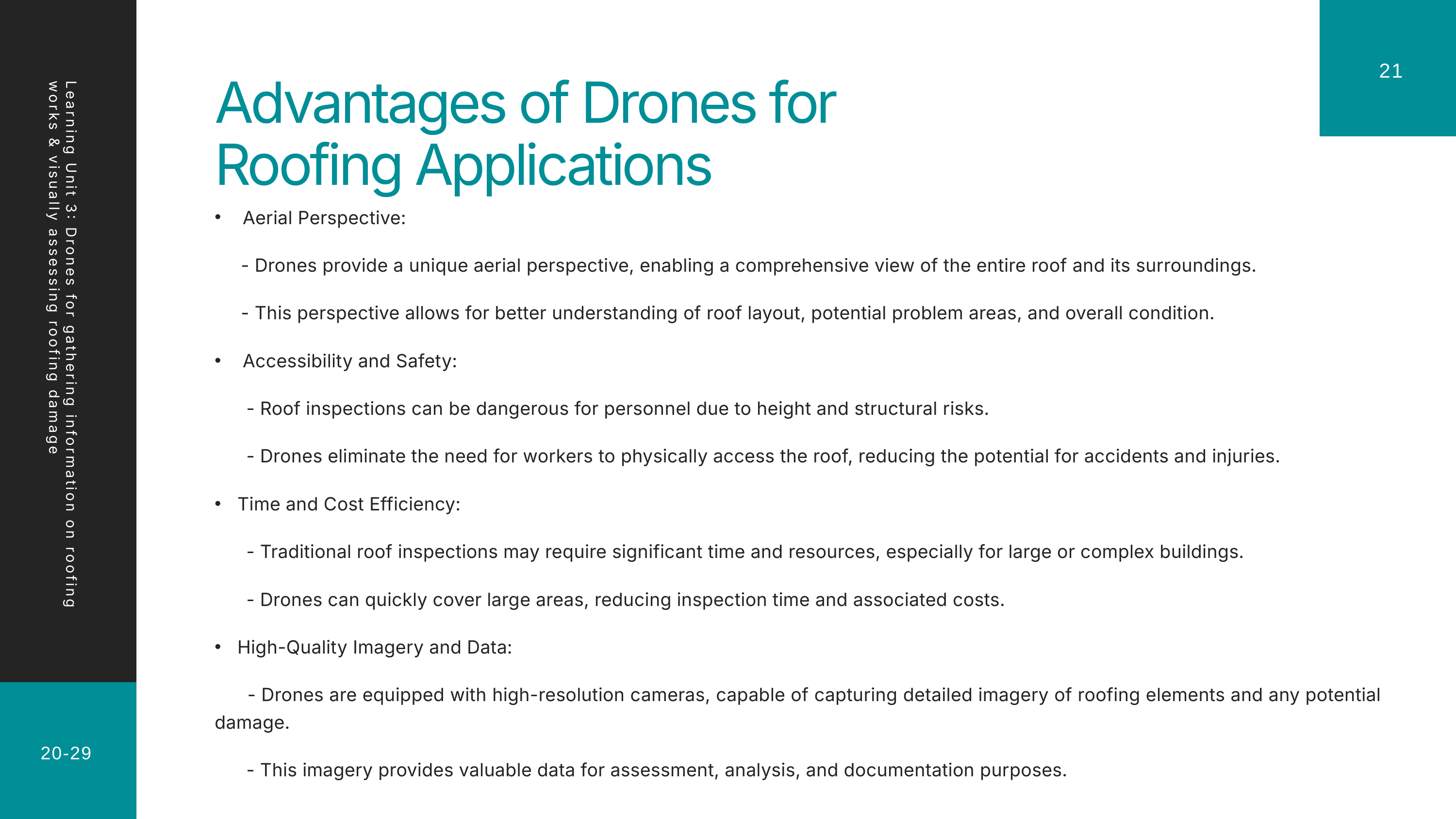

21
Advantages of Drones for Roofing Applications
 Aerial Perspective:
     - Drones provide a unique aerial perspective, enabling a comprehensive view of the entire roof and its surroundings.
     - This perspective allows for better understanding of roof layout, potential problem areas, and overall condition.
 Accessibility and Safety:
      - Roof inspections can be dangerous for personnel due to height and structural risks.
      - Drones eliminate the need for workers to physically access the roof, reducing the potential for accidents and injuries.
Time and Cost Efficiency:
      - Traditional roof inspections may require significant time and resources, especially for large or complex buildings.
      - Drones can quickly cover large areas, reducing inspection time and associated costs.
High-Quality Imagery and Data:
      - Drones are equipped with high-resolution cameras, capable of capturing detailed imagery of roofing elements and any potential damage.
      - This imagery provides valuable data for assessment, analysis, and documentation purposes.
Learning Unit 3: Drones for gathering information on roofing works & visually assessing roofing damage

20-29